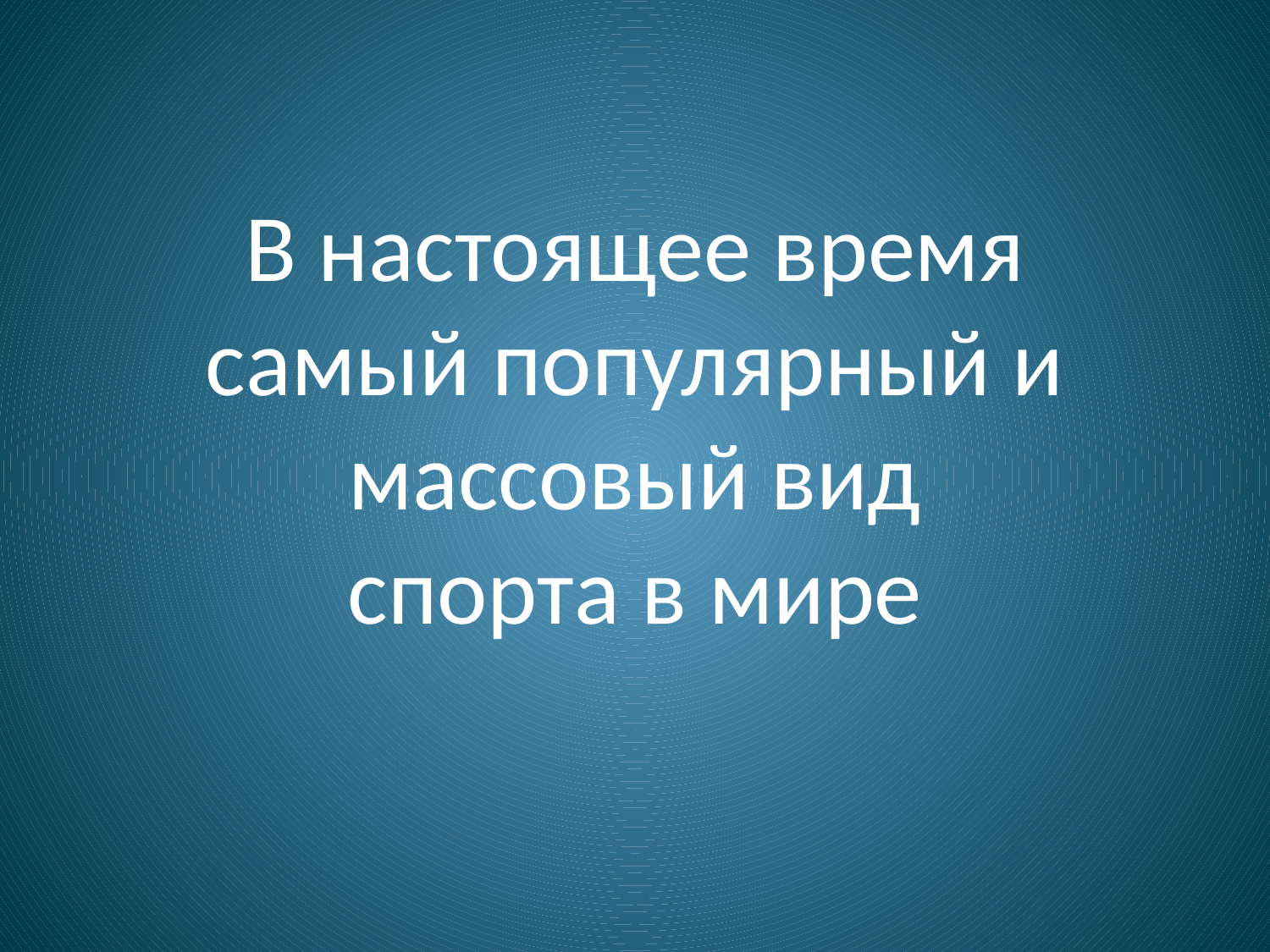

В настоящее время самый популярный и массовый вид спорта в мире